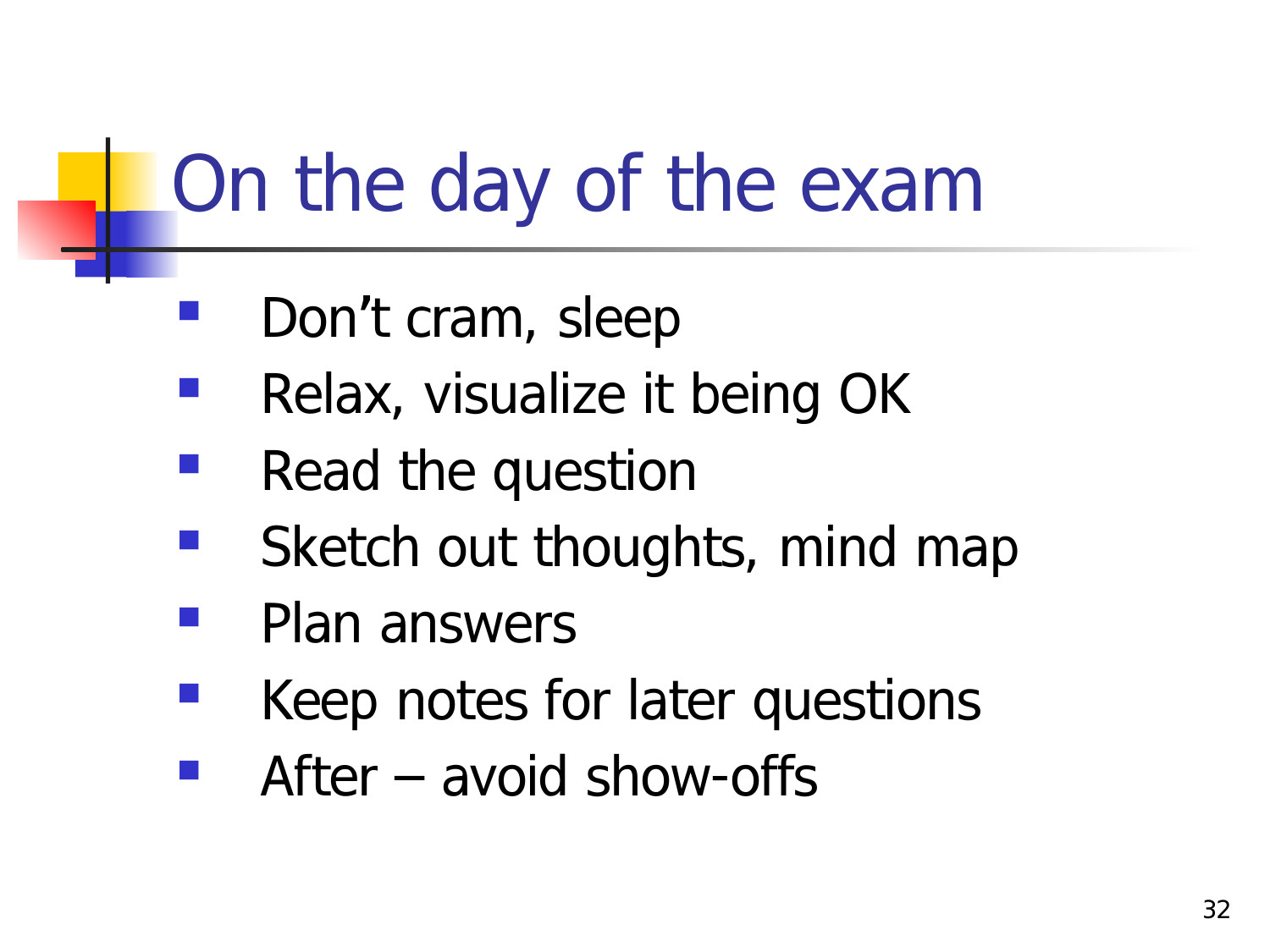

# On the day of the exam
Don’t cram, sleep
Relax, visualize it being OK
Read the question
Sketch out thoughts, mind map
Plan answers
Keep notes for later questions
After – avoid show-offs

32